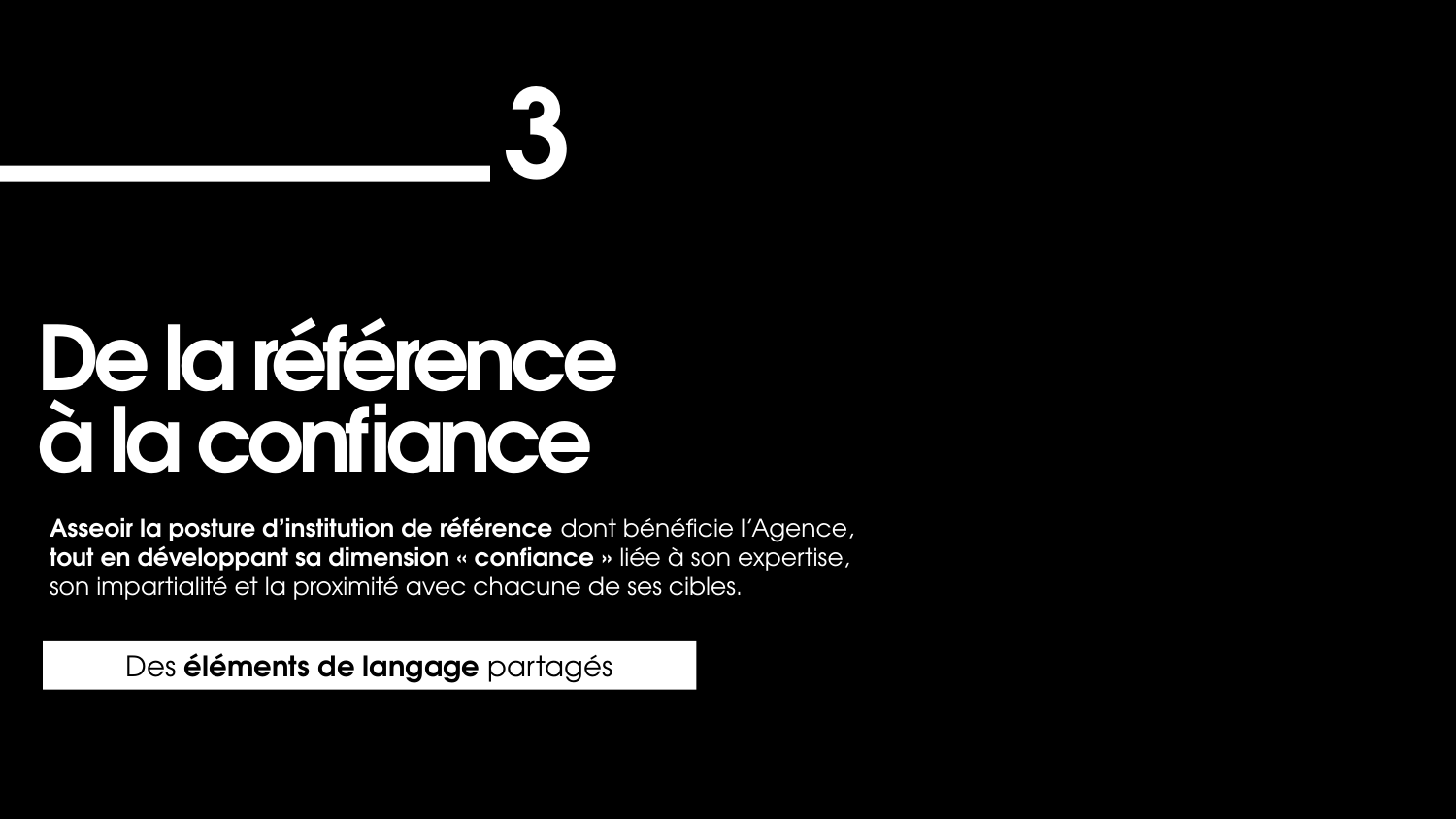

3

De la référence
à la confiance
Asseoir la posture d’institution de référence dont bénéficie l’Agence,
tout en développant sa dimension « confiance » liée à son expertise,
son impartialité et la proximité avec chacune de ses cibles.
Des éléments de langage partagés